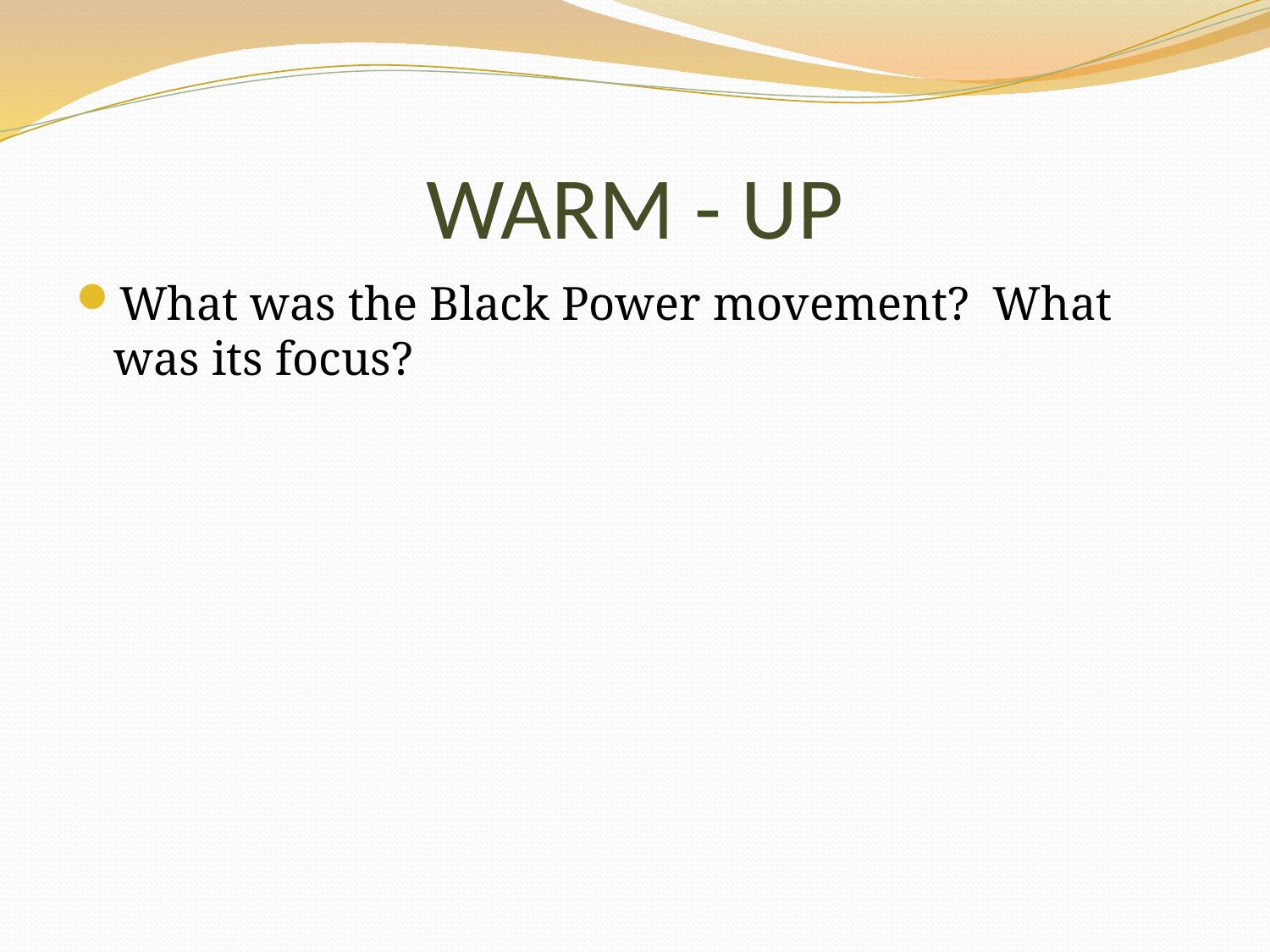

# WARM - UP
What was the Black Power movement?  What was its focus?